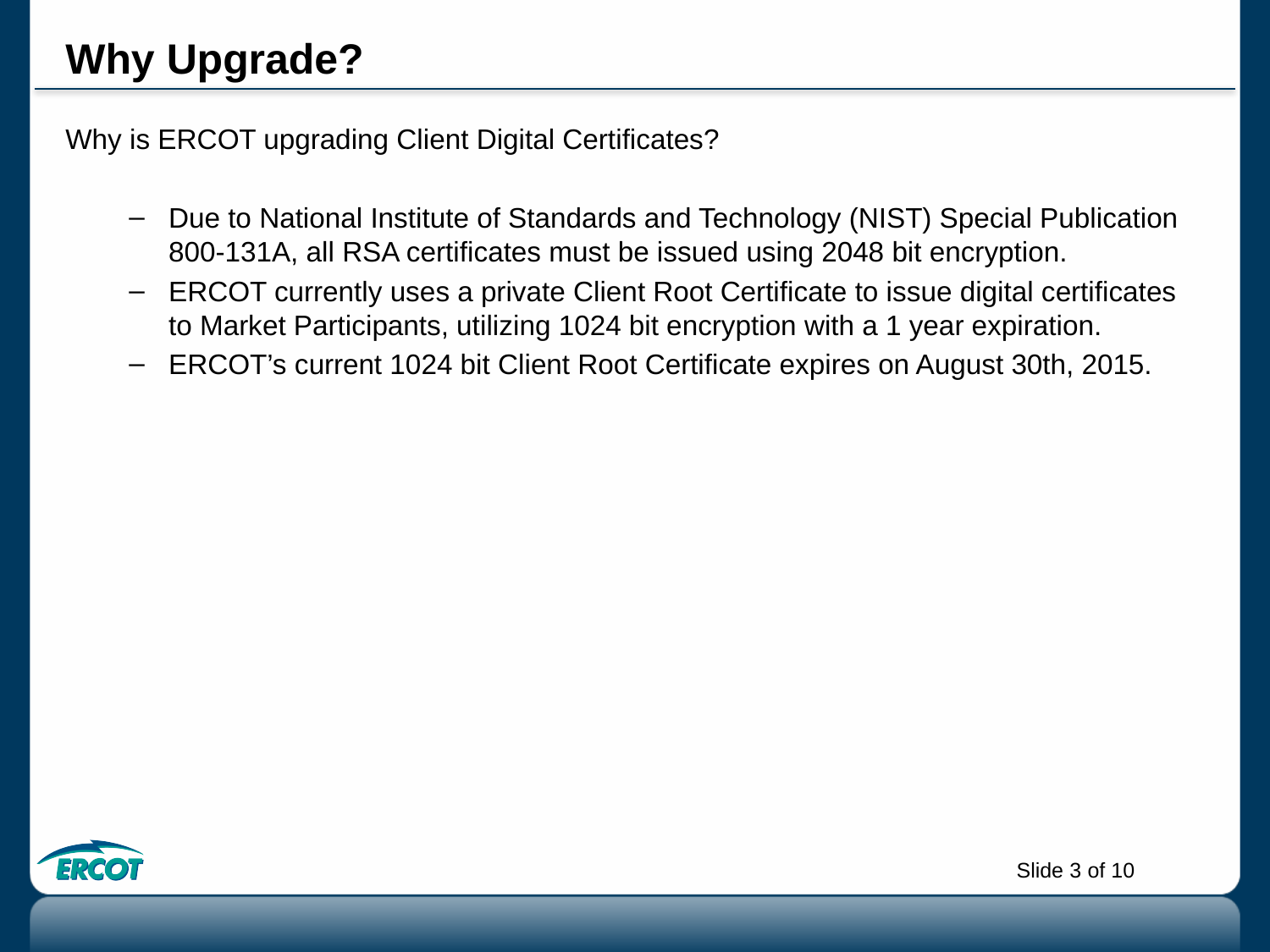

# Why Upgrade?
Why is ERCOT upgrading Client Digital Certificates?

Due to National Institute of Standards and Technology (NIST) Special Publication 800-131A, all RSA certificates must be issued using 2048 bit encryption.
ERCOT currently uses a private Client Root Certificate to issue digital certificates to Market Participants, utilizing 1024 bit encryption with a 1 year expiration.
ERCOT’s current 1024 bit Client Root Certificate expires on August 30th, 2015.